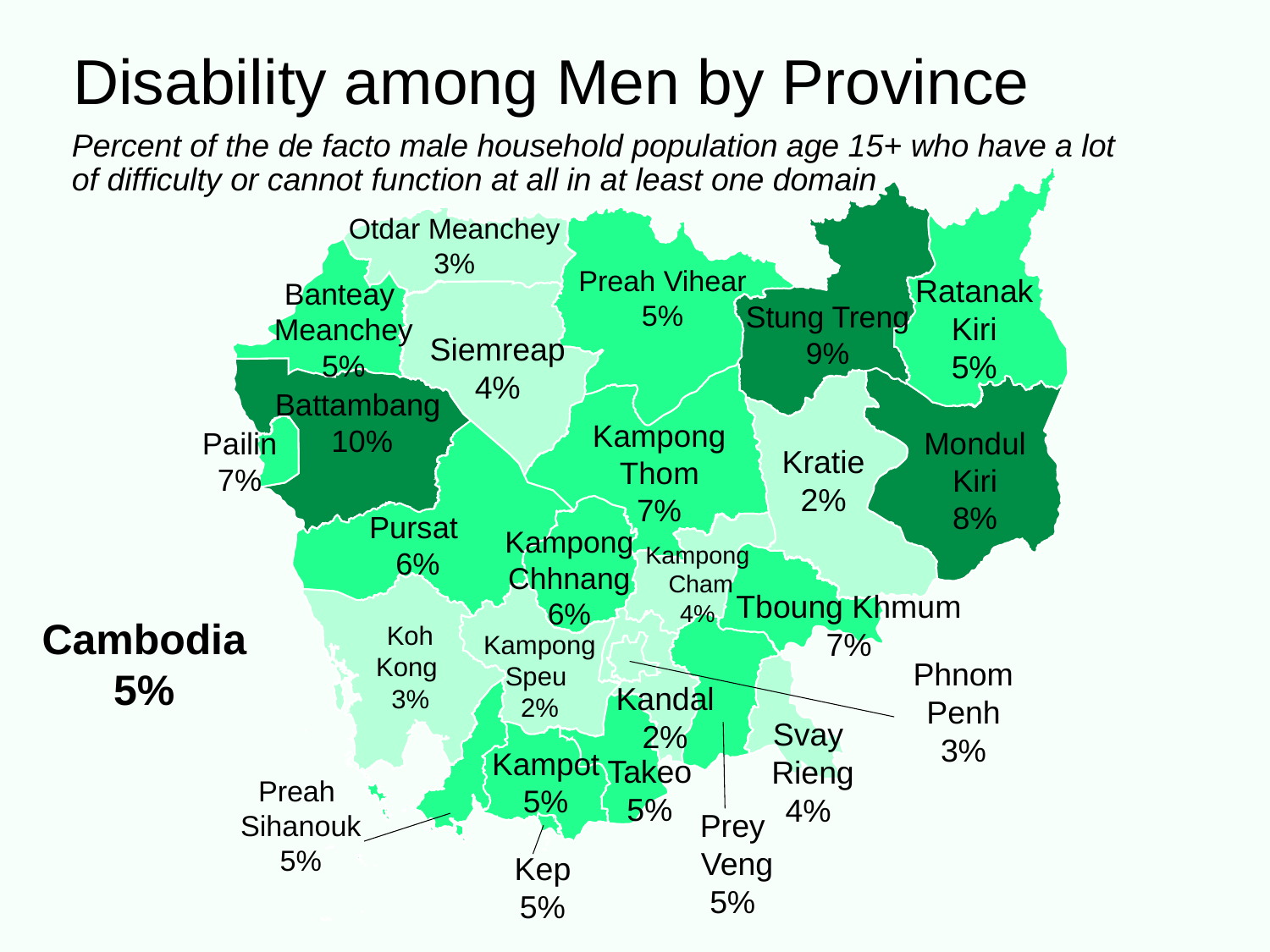

# Disability among Men by Province

Percent of the de facto male household population age 15+ who have a lot of difficulty or cannot function at all in at least one domain

Otdar Meanchey
3%
Preah Vihear
5%
Ratanak
Kiri
5%
Banteay
Meanchey
5%
Stung Treng
9%
Siemreap
4%
Battambang
10%
Kampong Thom
7%
Mondul Kiri
8%
Pailin
7%
Kratie
2%
Pursat
6%
Kampong
Chhnang
6%
Kampong
 Cham
4%
Cambodia
5%
Tboung Khmum
7%
Koh Kong
3%
Kampong Speu
2%
Phnom Penh
3%
Kandal
2%
Svay
 Rieng
4%
Kampot
5%
Takeo
5%
Preah
Sihanouk
5%
Prey
 Veng
5%
Kep
5%